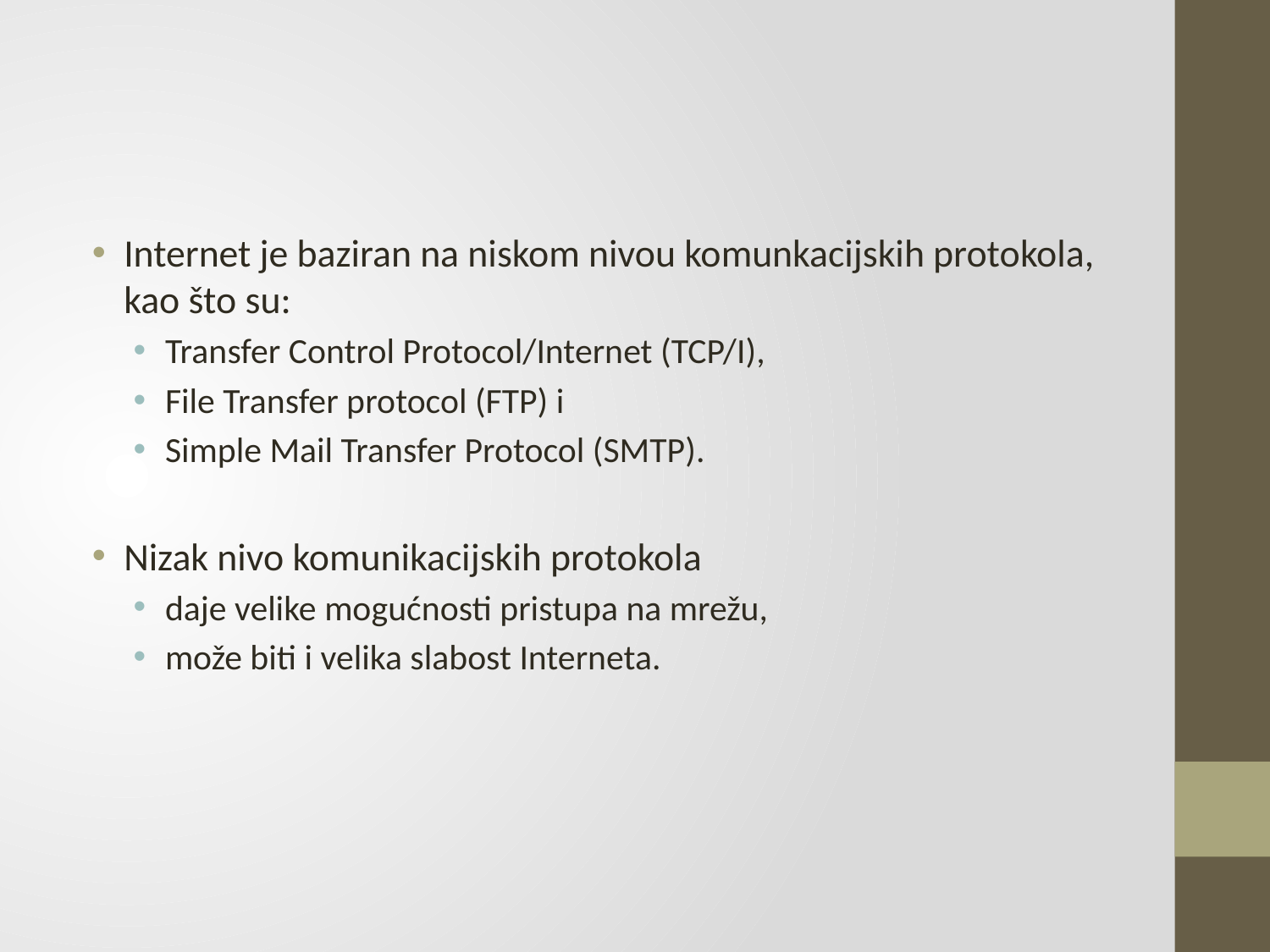

#
Internet je baziran na niskom nivou komunkacijskih protokola, kao što su:
Transfer Control Protocol/Internet (TCP/I),
File Transfer protocol (FTP) i
Simple Mail Transfer Protocol (SMTP).

Nizak nivo komunikacijskih protokola
daje velike mogućnosti pristupa na mrežu,
može biti i velika slabost Interneta.